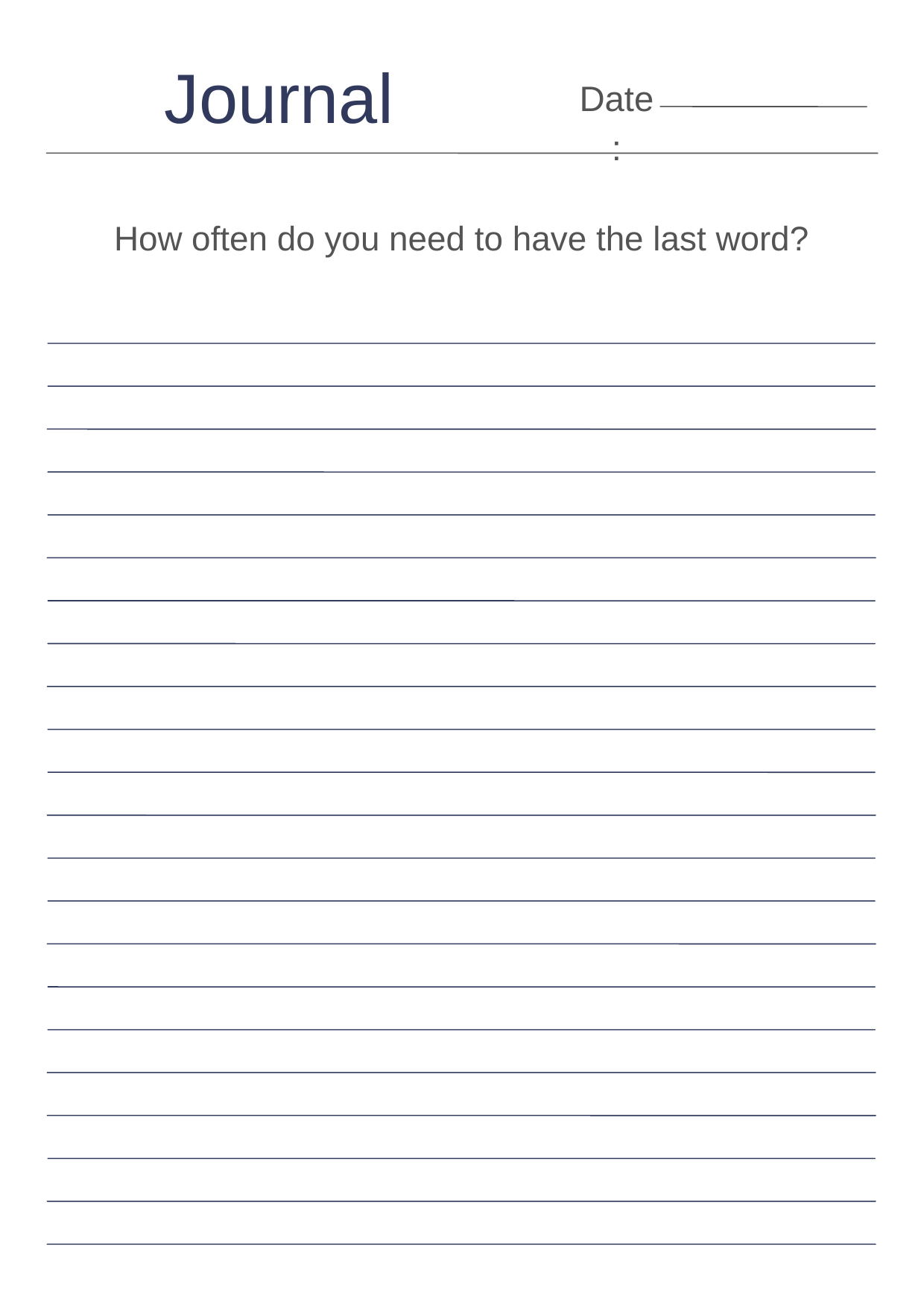

Journal
Date:

How often do you need to have the last word?